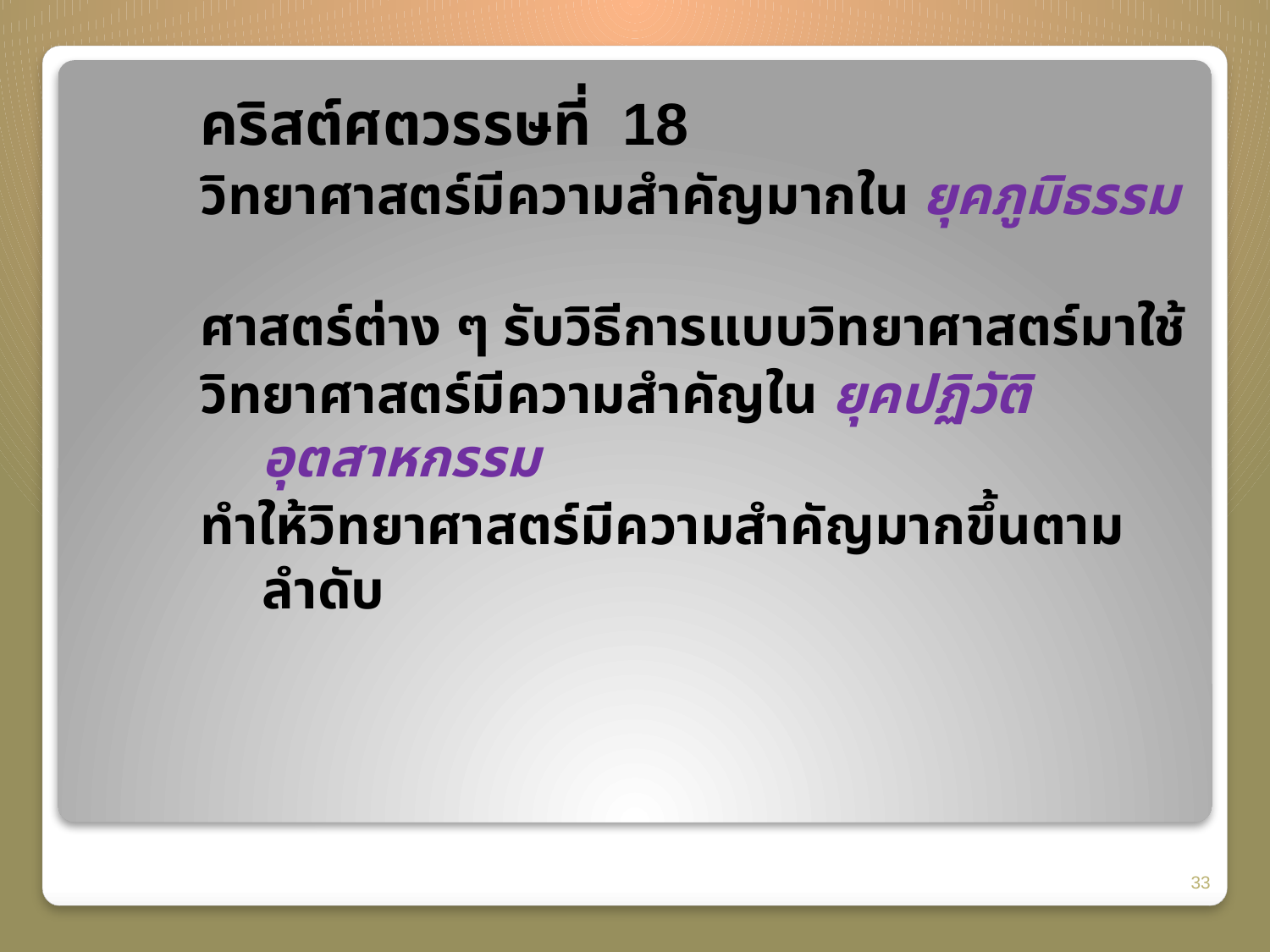

คริสต์ศตวรรษที่  18
วิทยาศาสตร์มีความสำคัญมากใน ยุคภูมิธรรม
ศาสตร์ต่าง ๆ รับวิธีการแบบวิทยาศาสตร์มาใช้
วิทยาศาสตร์มีความสำคัญใน ยุคปฏิวัติอุตสาหกรรม
ทำให้วิทยาศาสตร์มีความสำคัญมากขึ้นตามลำดับ
33